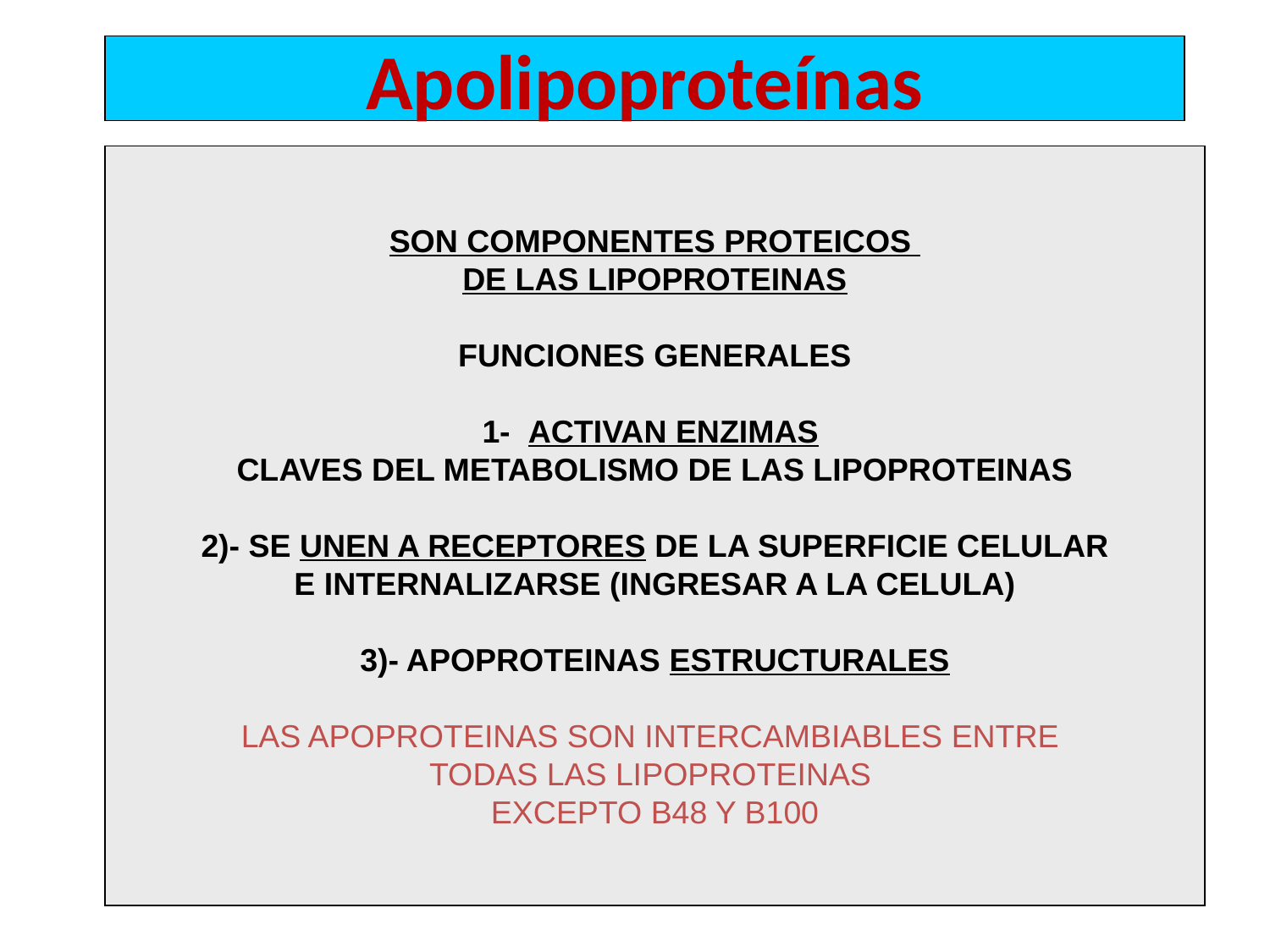

# Apolipoproteínas
SON COMPONENTES PROTEICOS
DE LAS LIPOPROTEINAS

FUNCIONES GENERALES

1-  ACTIVAN ENZIMAS
CLAVES DEL METABOLISMO DE LAS LIPOPROTEINAS

2)- SE UNEN A RECEPTORES DE LA SUPERFICIE CELULAR
E INTERNALIZARSE (INGRESAR A LA CELULA)

3)- APOPROTEINAS ESTRUCTURALES

LAS APOPROTEINAS SON INTERCAMBIABLES ENTRE
TODAS LAS LIPOPROTEINAS
EXCEPTO B48 Y B100